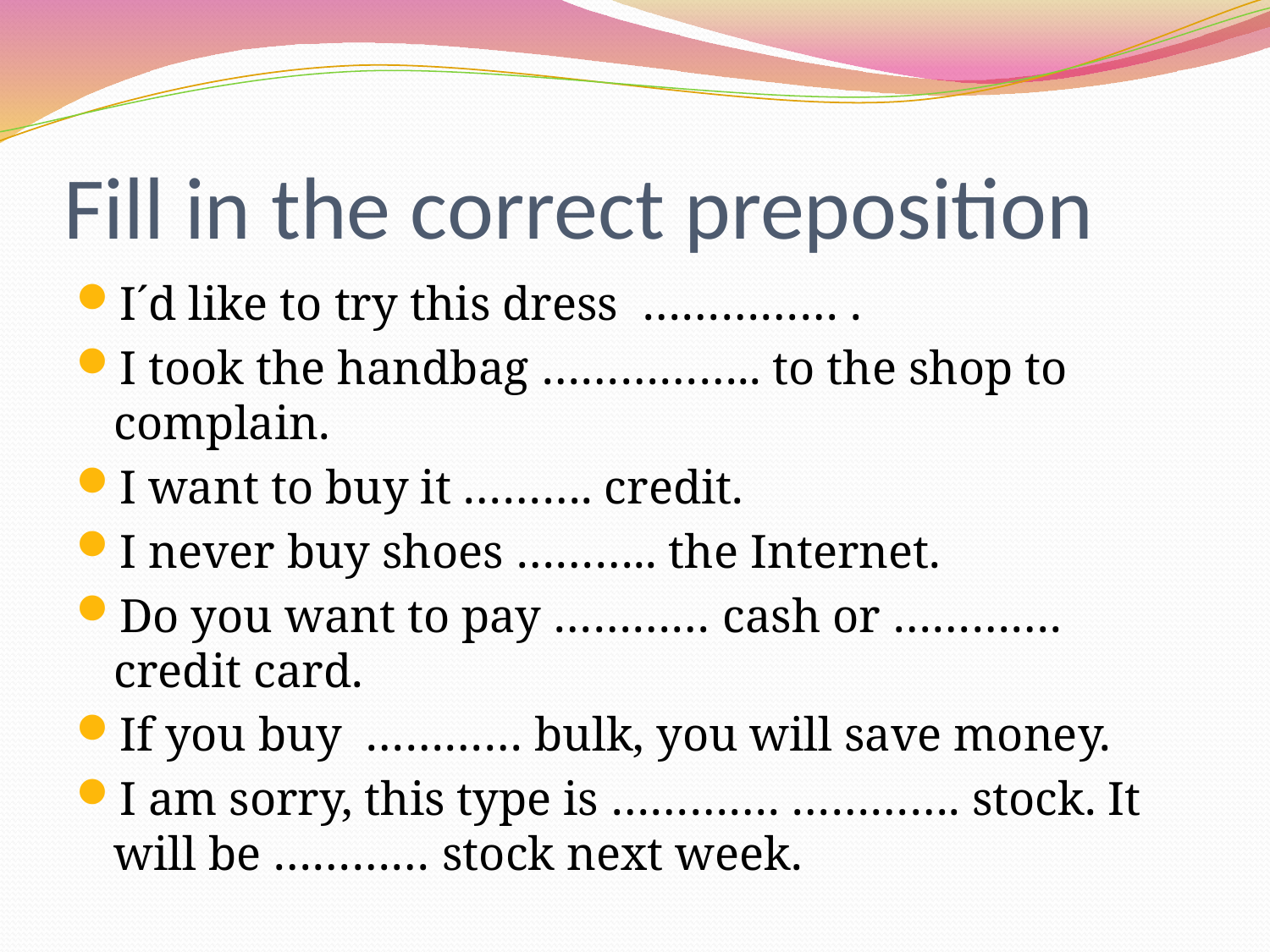

# Fill in the correct preposition
I´d like to try this dress  …………… .
I took the handbag …………….. to the shop to complain.
I want to buy it ………. credit.
I never buy shoes ……….. the Internet.
Do you want to pay ………… cash or …………. credit card.
If you buy  ………… bulk, you will save money.
I am sorry, this type is …………. …………. stock. It will be ………… stock next week.